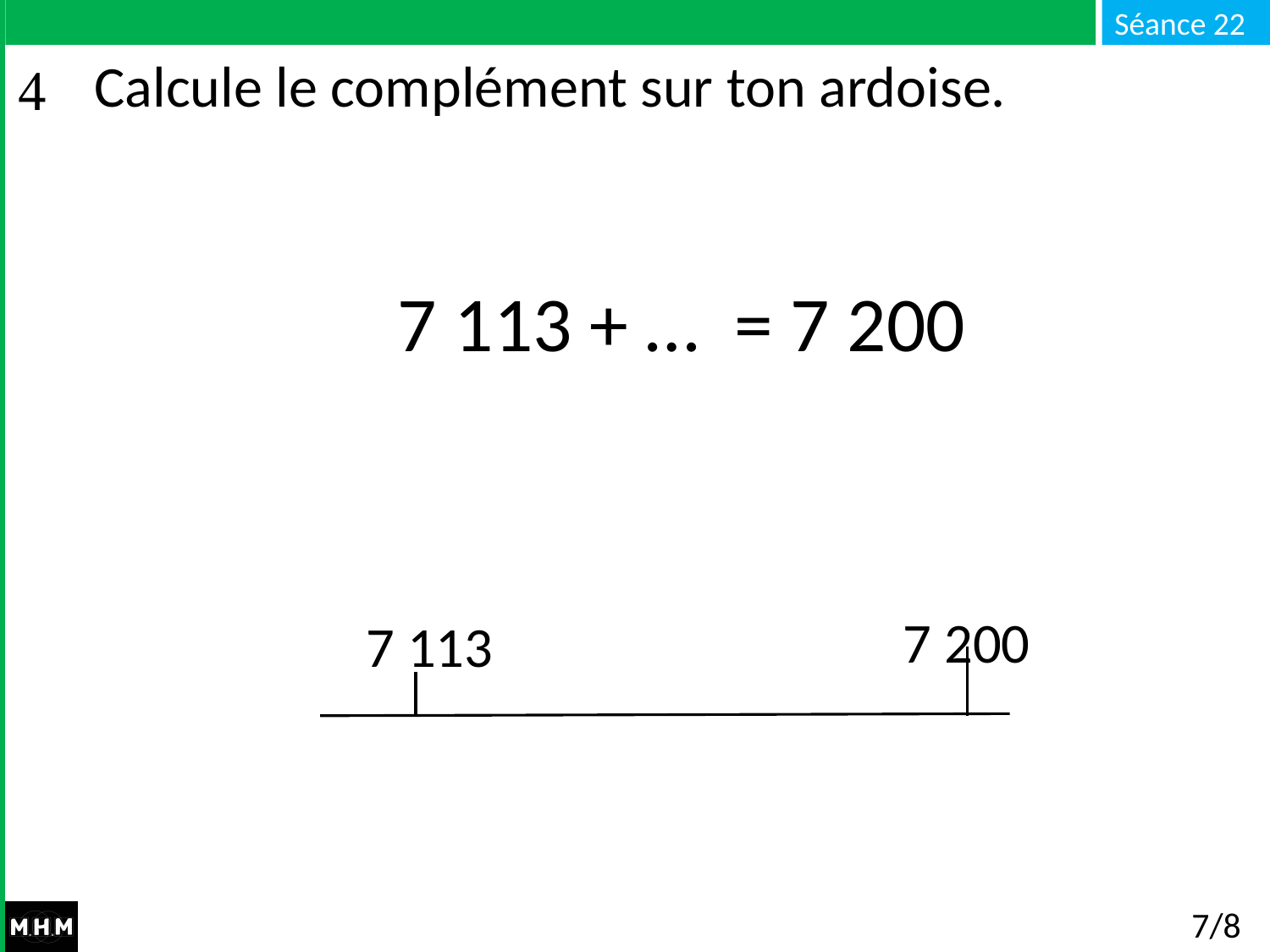

# Calcule le complément sur ton ardoise.
 7 113 + …  = 7 200
7 200
7 113
7/8